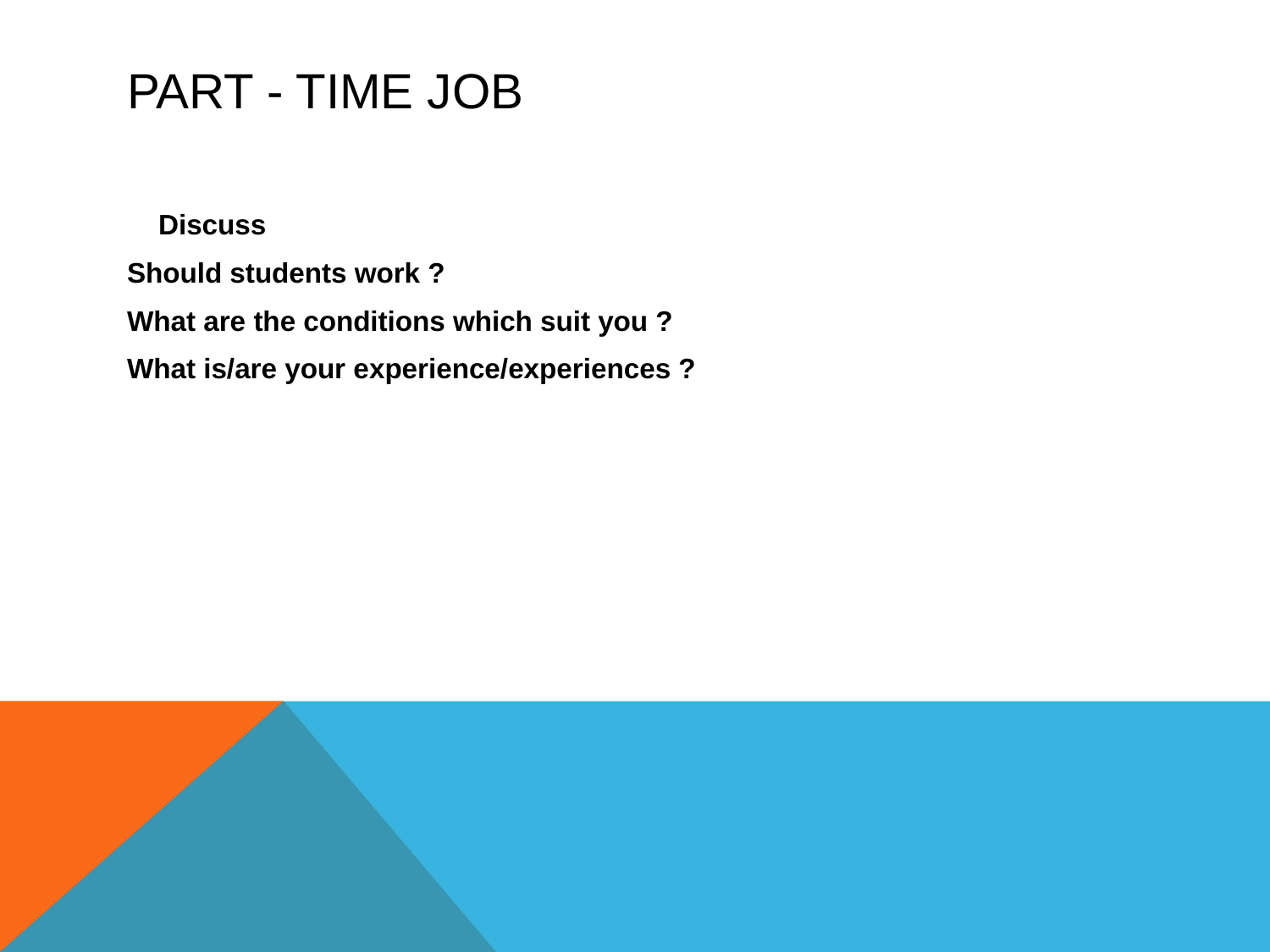

# Part - time job

    Discuss
Should students work ?
What are the conditions which suit you ?
What is/are your experience/experiences ?